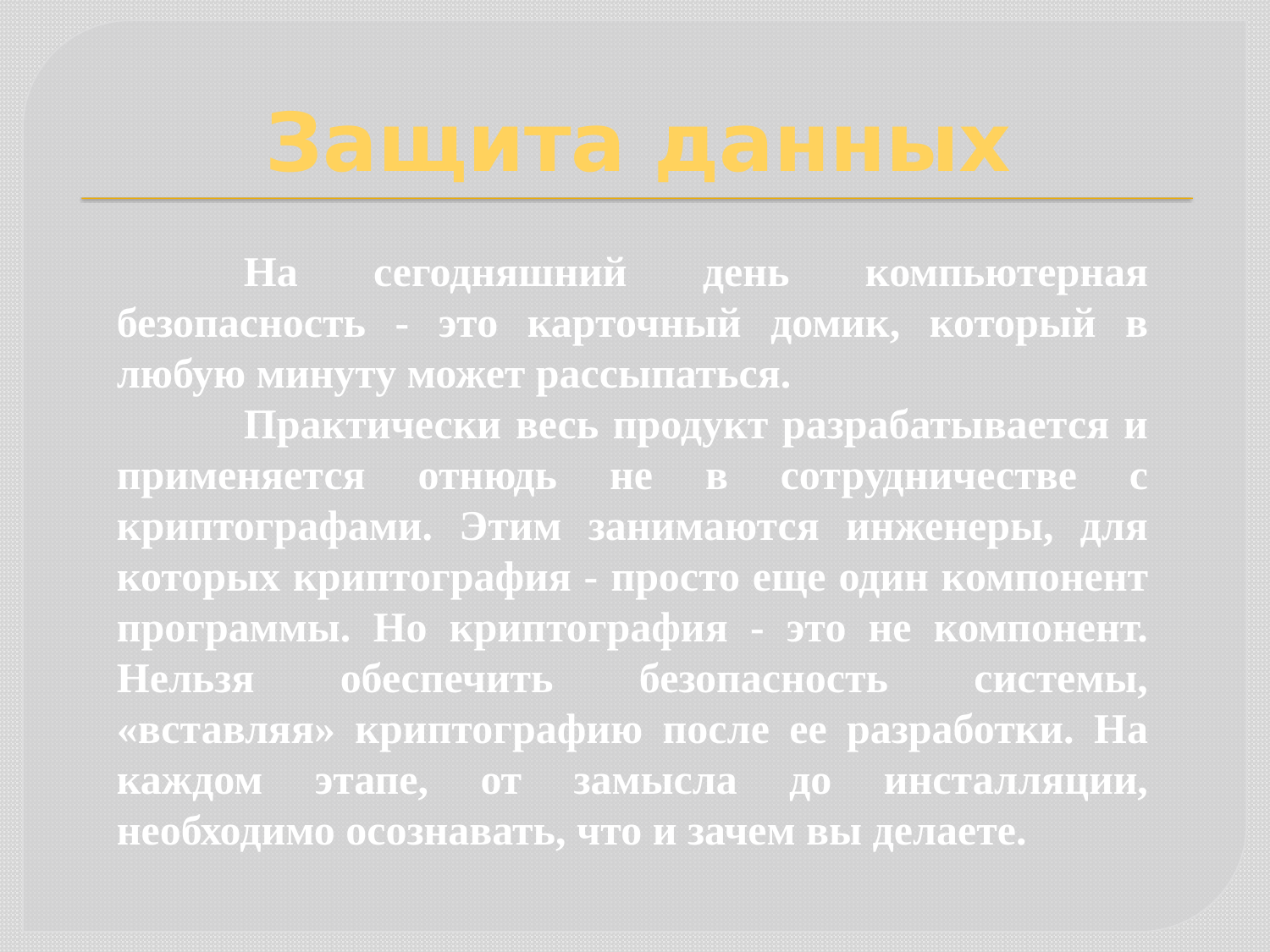

# Защита данных
	На сегодняшний день компьютерная безопасность - это карточный домик, который в любую минуту может рассыпаться.
	Практически весь продукт разрабатывается и применяется отнюдь не в сотрудничестве с криптографами. Этим занимаются инженеры, для которых криптография - просто еще один компонент программы. Но криптография - это не компонент. Нельзя обеспечить безопасность системы, «вставляя» криптографию после ее разработки. На каждом этапе, от замысла до инсталляции, необходимо осознавать, что и зачем вы делаете.